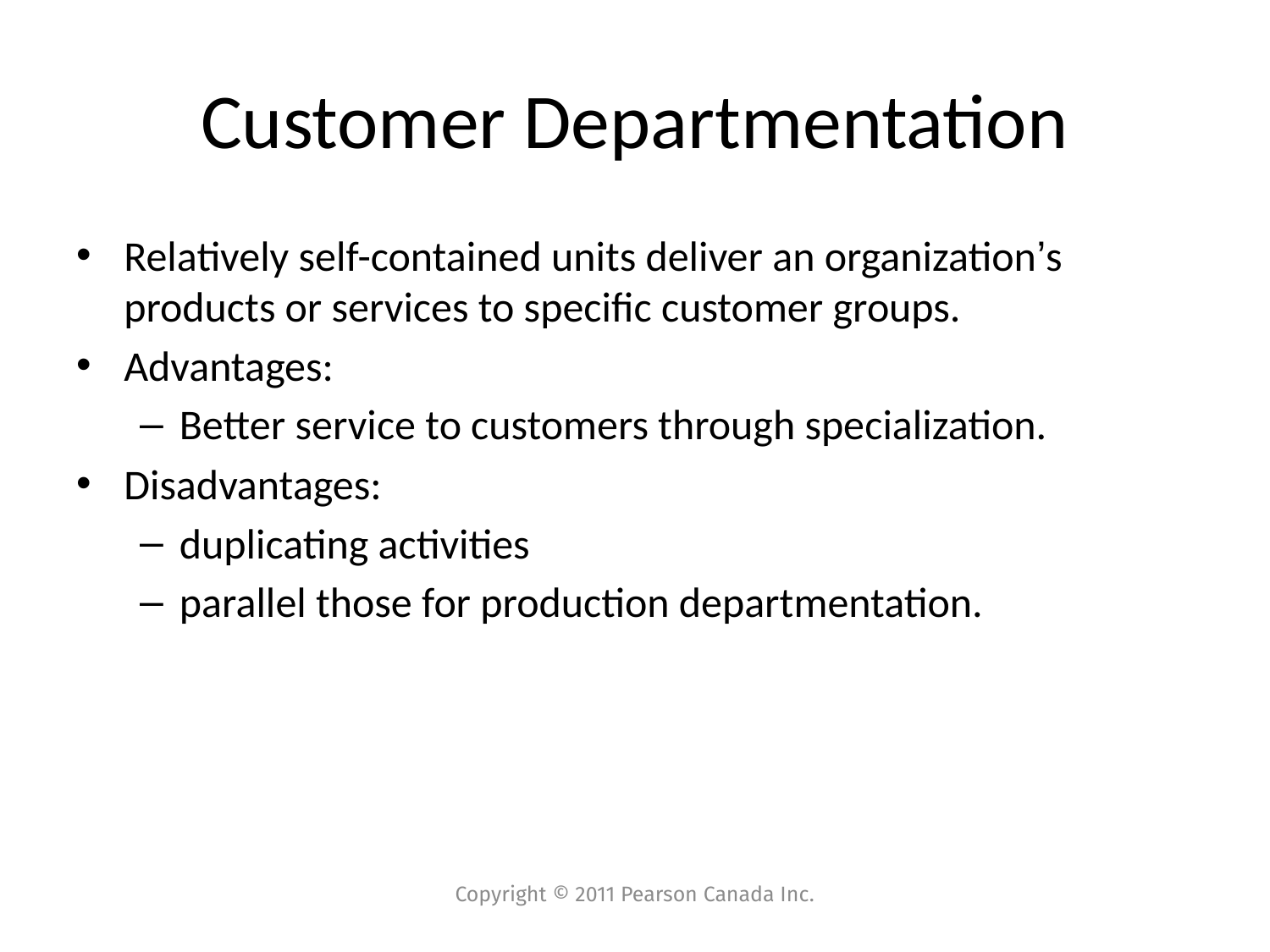

# Customer Departmentation
Relatively self-contained units deliver an organization’s products or services to specific customer groups.
Advantages:
Better service to customers through specialization.
Disadvantages:
duplicating activities
parallel those for production departmentation.
Copyright © 2011 Pearson Canada Inc.